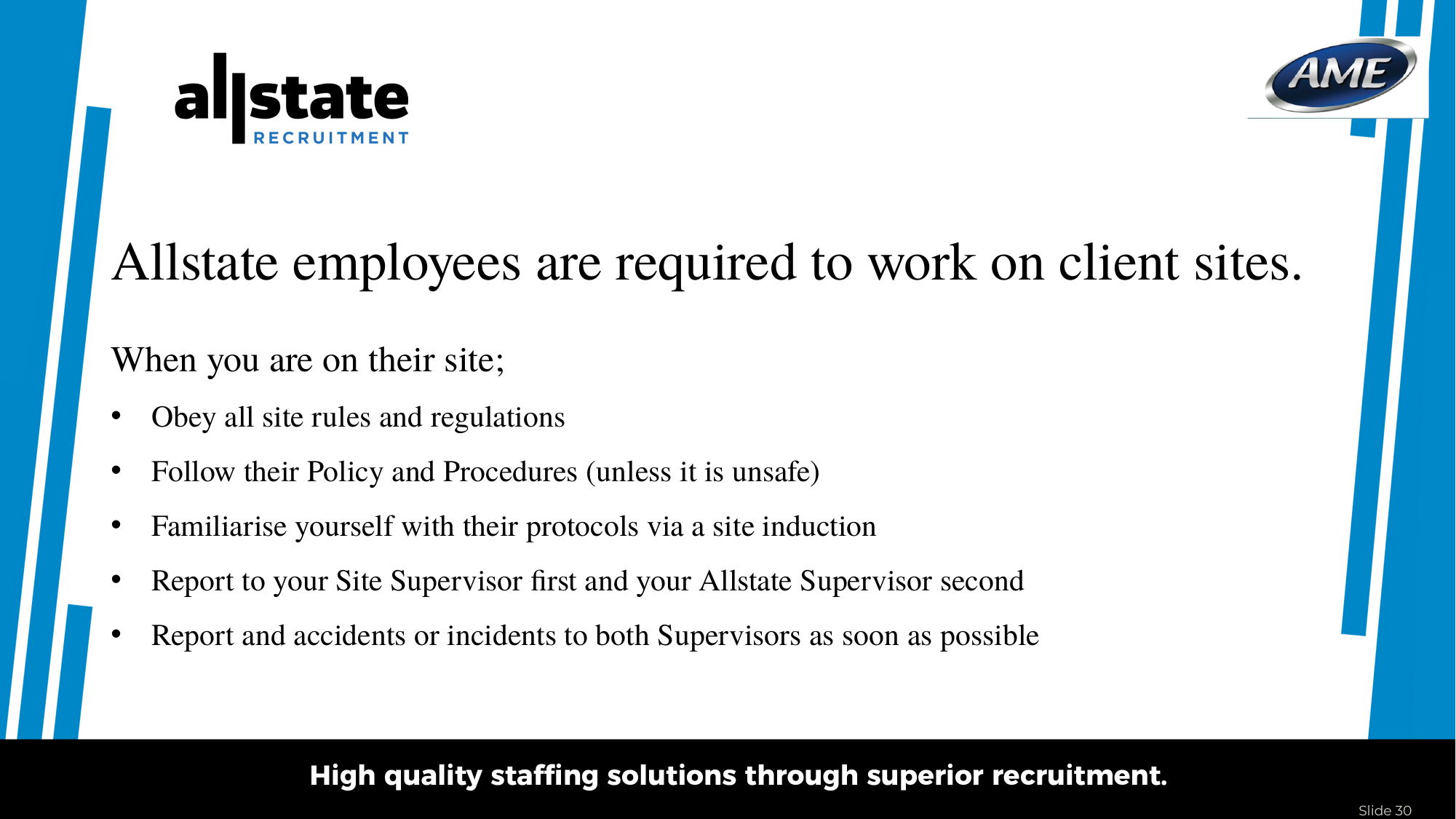

Allstate employees are required to work on client sites.

When you are on their site;
Obey all site rules and regulations
Follow their Policy and Procedures (unless it is unsafe)
Familiarise yourself with their protocols via a site induction
Report to your Site Supervisor first and your Allstate Supervisor second
Report and accidents or incidents to both Supervisors as soon as possible